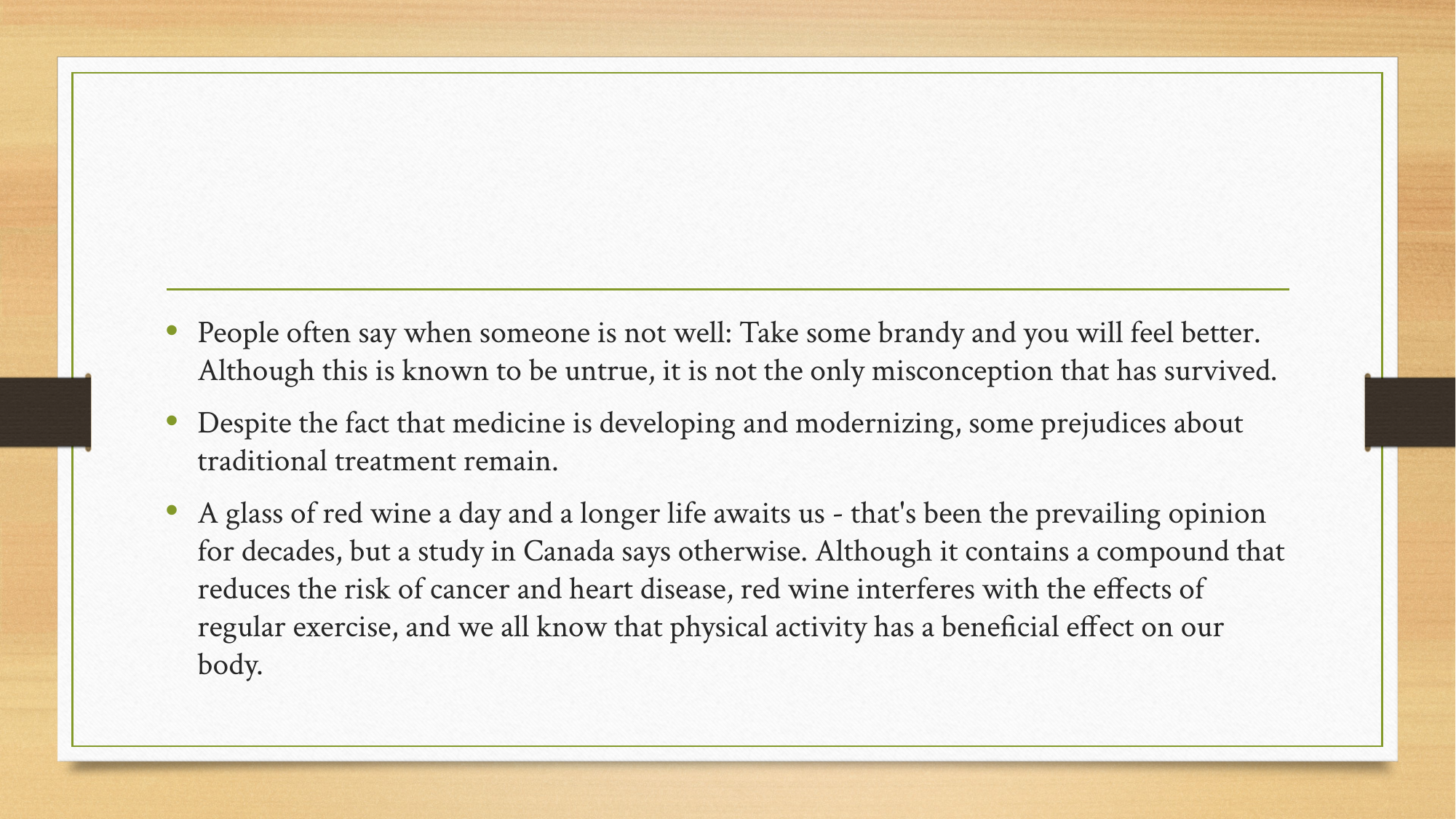

People often say when someone is not well: Take some brandy and you will feel better. Although this is known to be untrue, it is not the only misconception that has survived.
Despite the fact that medicine is developing and modernizing, some prejudices about traditional treatment remain.
A glass of red wine a day and a longer life awaits us - that's been the prevailing opinion for decades, but a study in Canada says otherwise. Although it contains a compound that reduces the risk of cancer and heart disease, red wine interferes with the effects of regular exercise, and we all know that physical activity has a beneficial effect on our body.